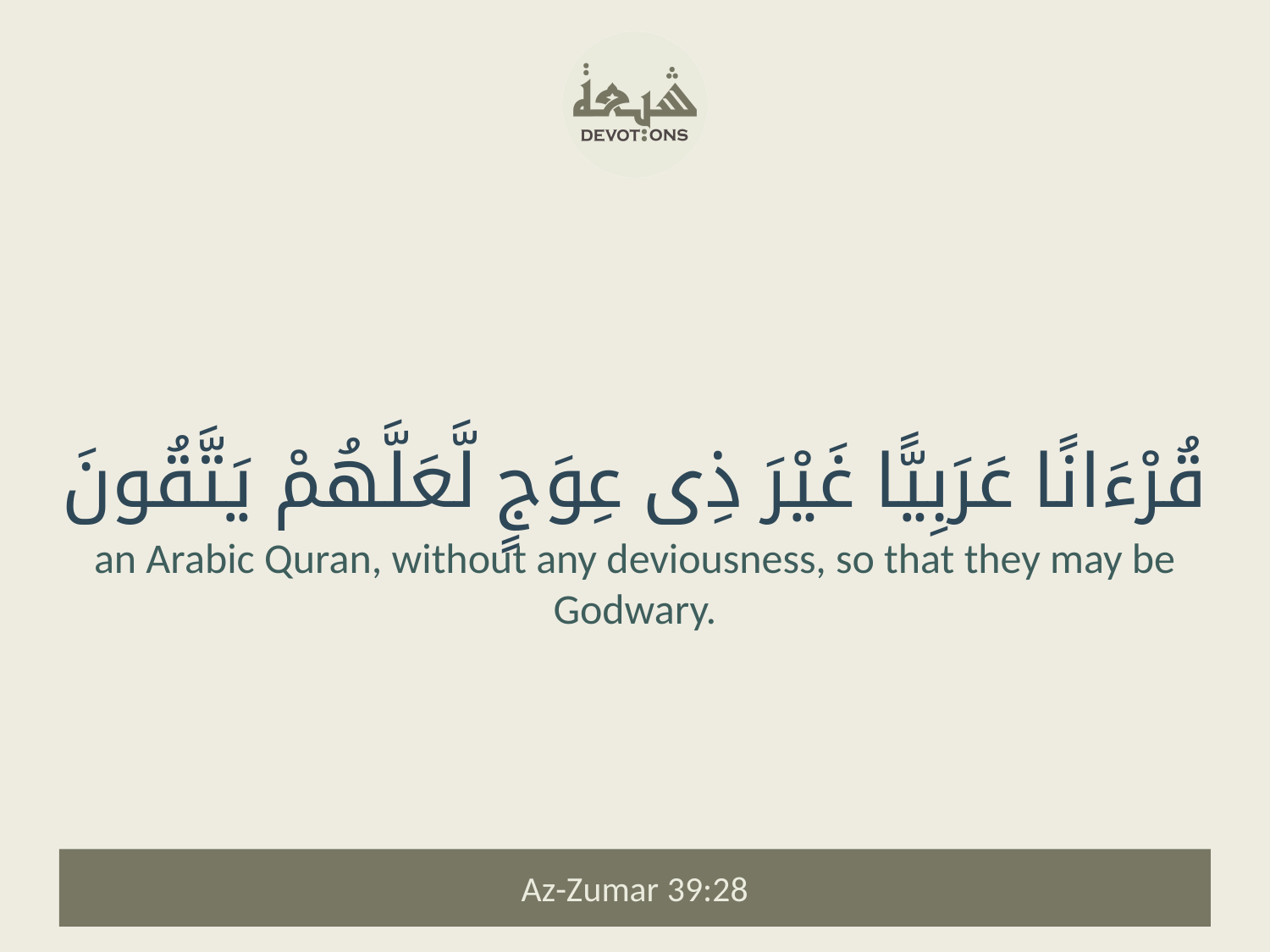

قُرْءَانًا عَرَبِيًّا غَيْرَ ذِى عِوَجٍ لَّعَلَّهُمْ يَتَّقُونَ
an Arabic Quran, without any deviousness, so that they may be Godwary.
Az-Zumar 39:28